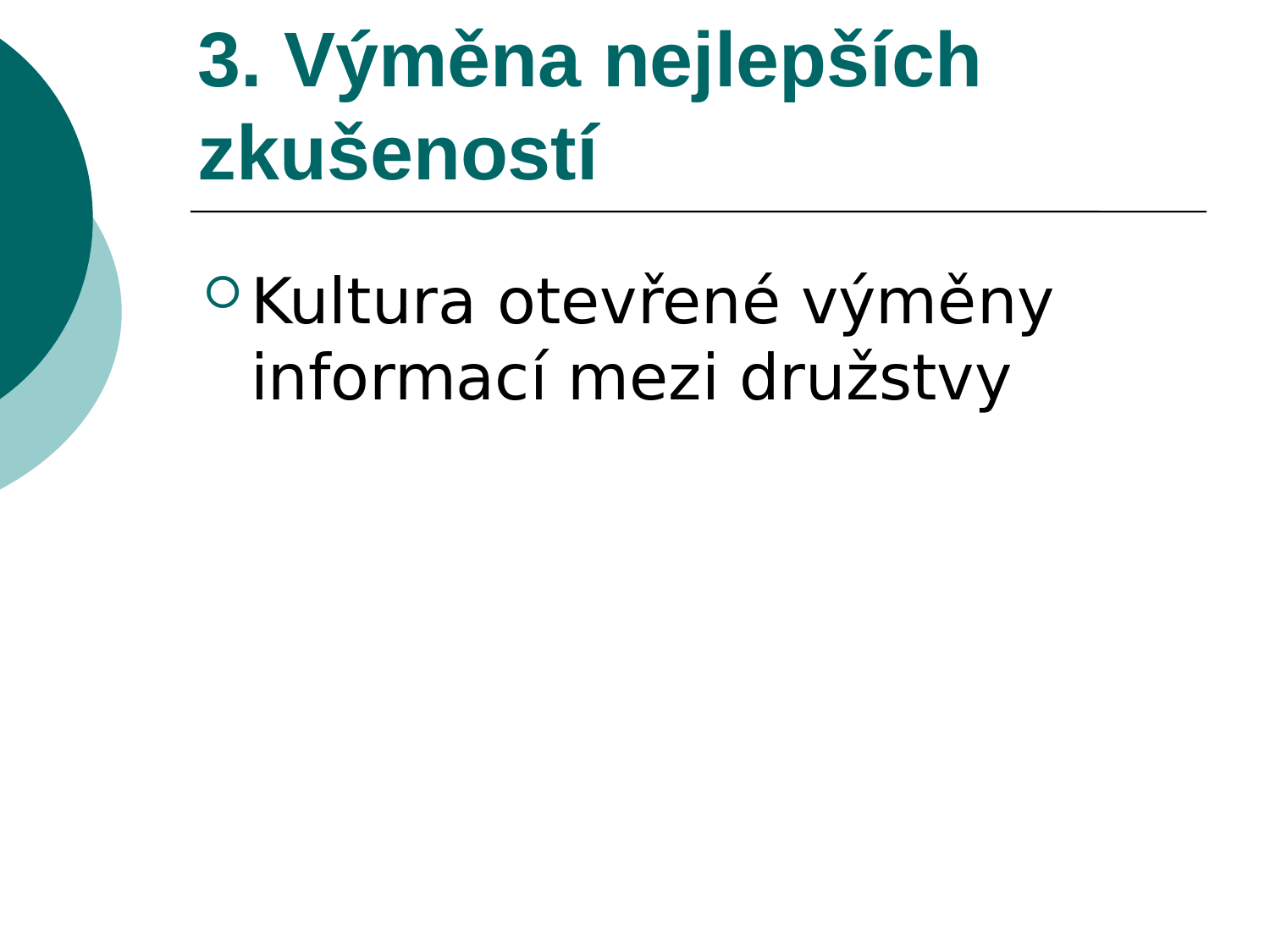

# 3. Výměna nejlepších zkušeností
Kultura otevřené výměny informací mezi družstvy